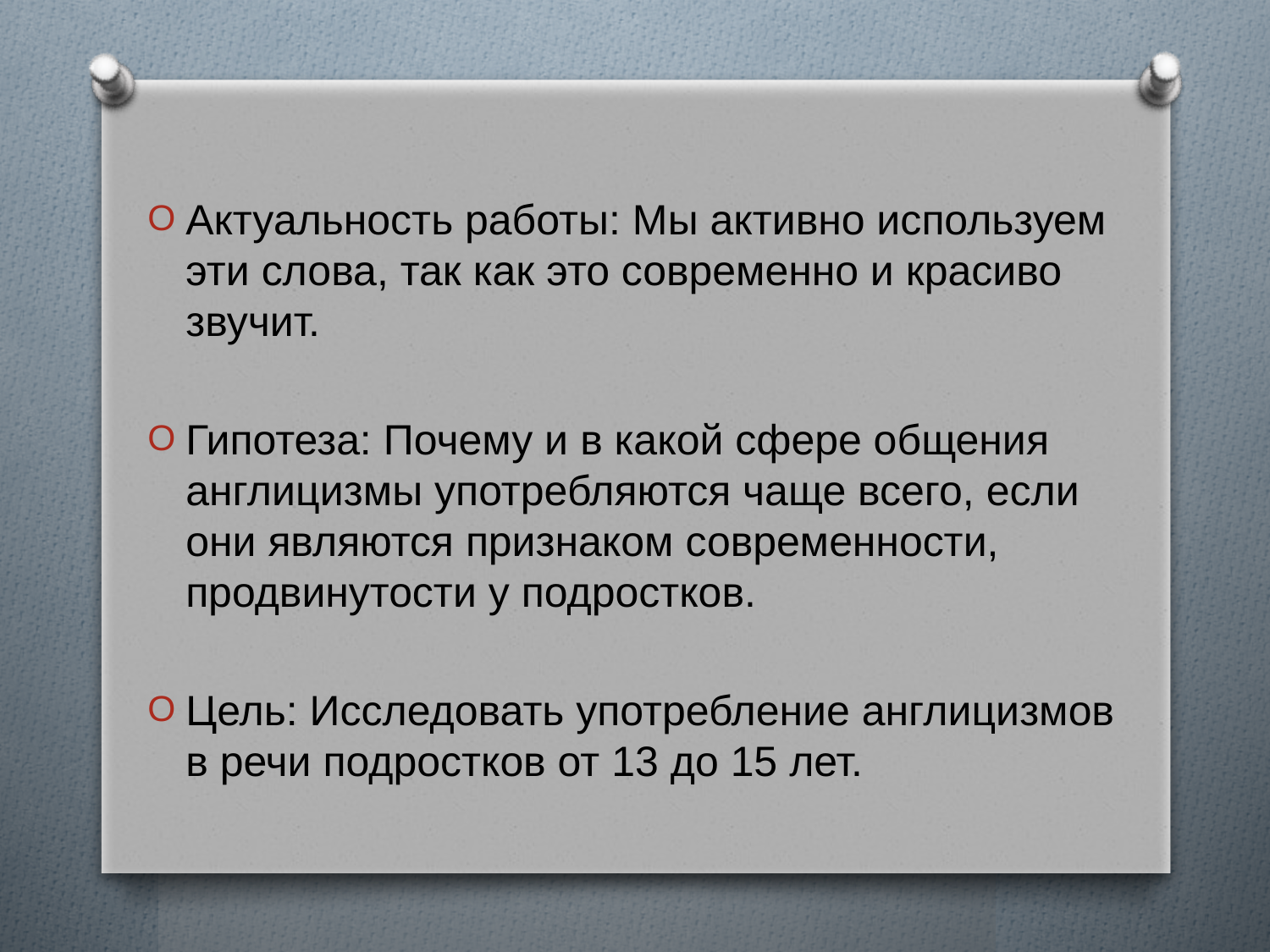

Актуальность работы: Мы активно используем эти слова, так как это современно и красиво звучит.

Гипотеза: Почему и в какой сфере общения англицизмы употребляются чаще всего, если они являются признаком современности, продвинутости у подростков.

Цель: Исследовать употребление англицизмов в речи подростков от 13 до 15 лет.